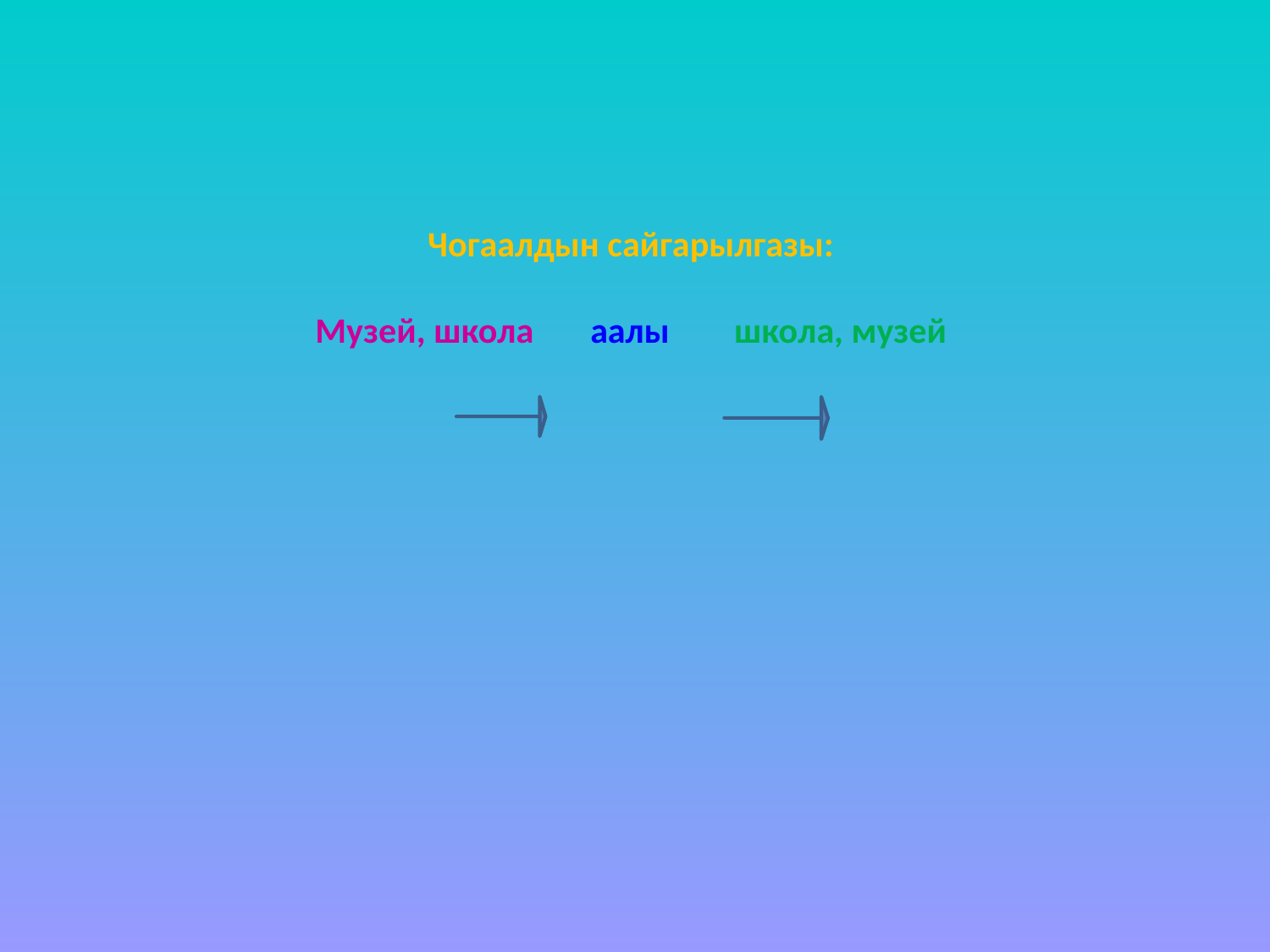

# Чогаалдын сайгарылгазы: Музей, школа       аалы        школа, музей